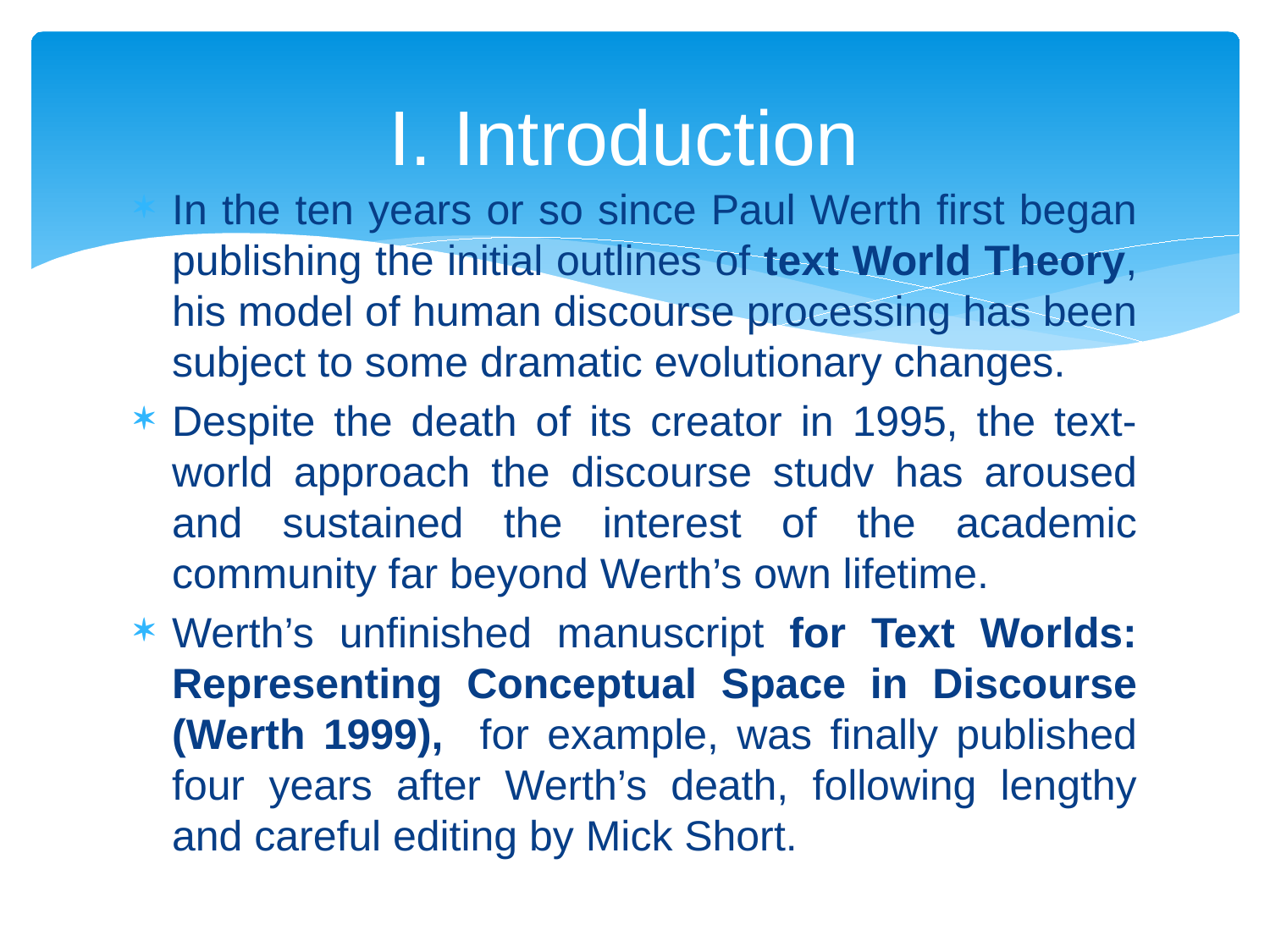

# I. Introduction
In the ten years or so since Paul Werth first began publishing the initial outlines of text World Theory, his model of human discourse processing has been subject to some dramatic evolutionary changes.
Despite the death of its creator in 1995, the text-world approach the discourse studv has aroused and sustained the interest of the academic community far beyond Werth’s own lifetime.
Werth’s unfinished manuscript for Text Worlds: Representing Conceptual Space in Discourse (Werth 1999),  for example, was finally published four years after Werth’s death, following lengthy and careful editing by Mick Short.